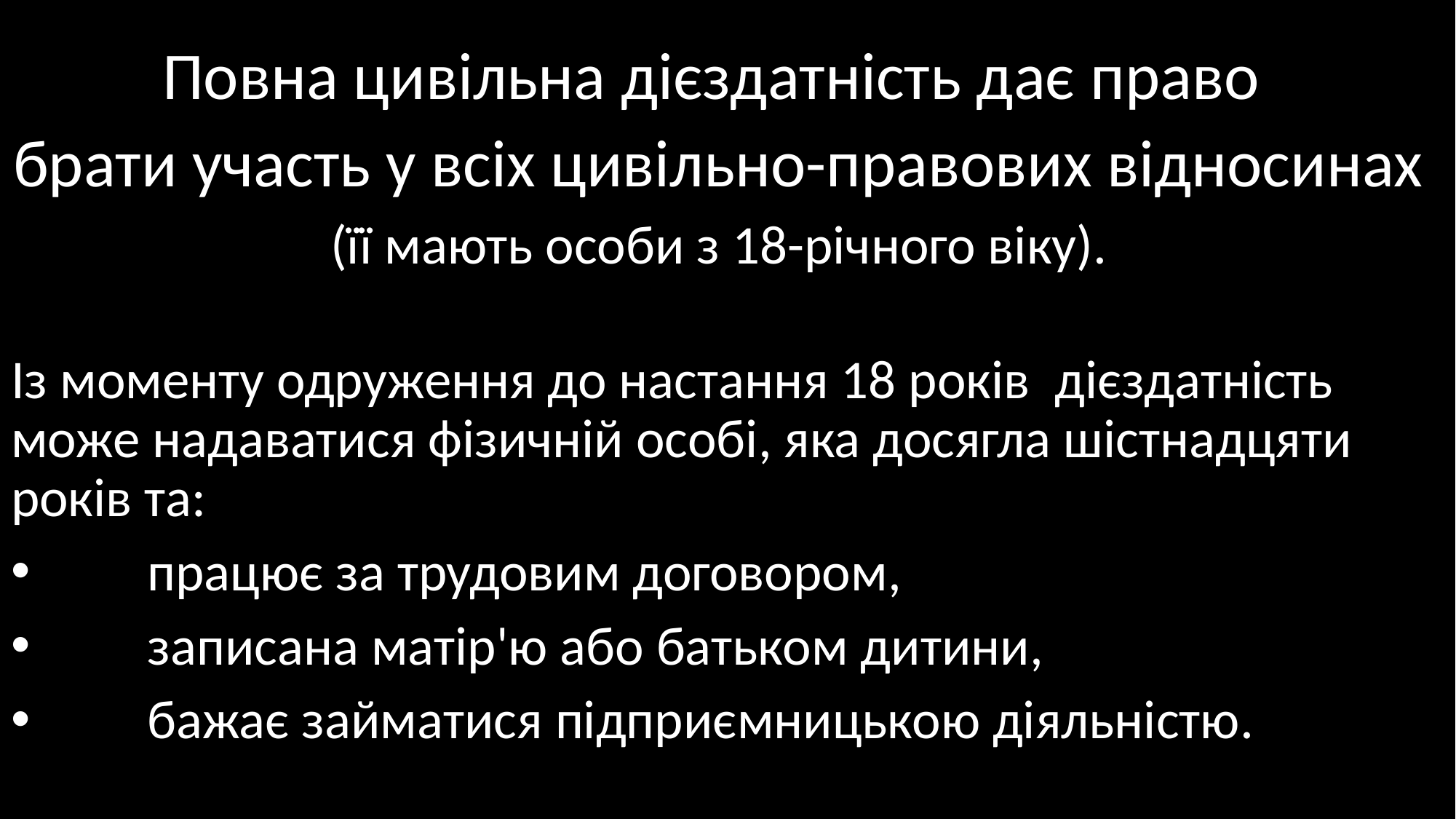

Повна цивільна дієздатність дає право
брати участь у всіх цивільно-правових відносинах
(її мають особи з 18-річного віку).

Із моменту одруження до настання 18 років  дієздатність може надаватися фізичній особі, яка досягла шістнадцяти років та:
	працює за трудовим договором,
	записана матір'ю або батьком дитини,
	бажає займатися підприємницькою діяльністю.